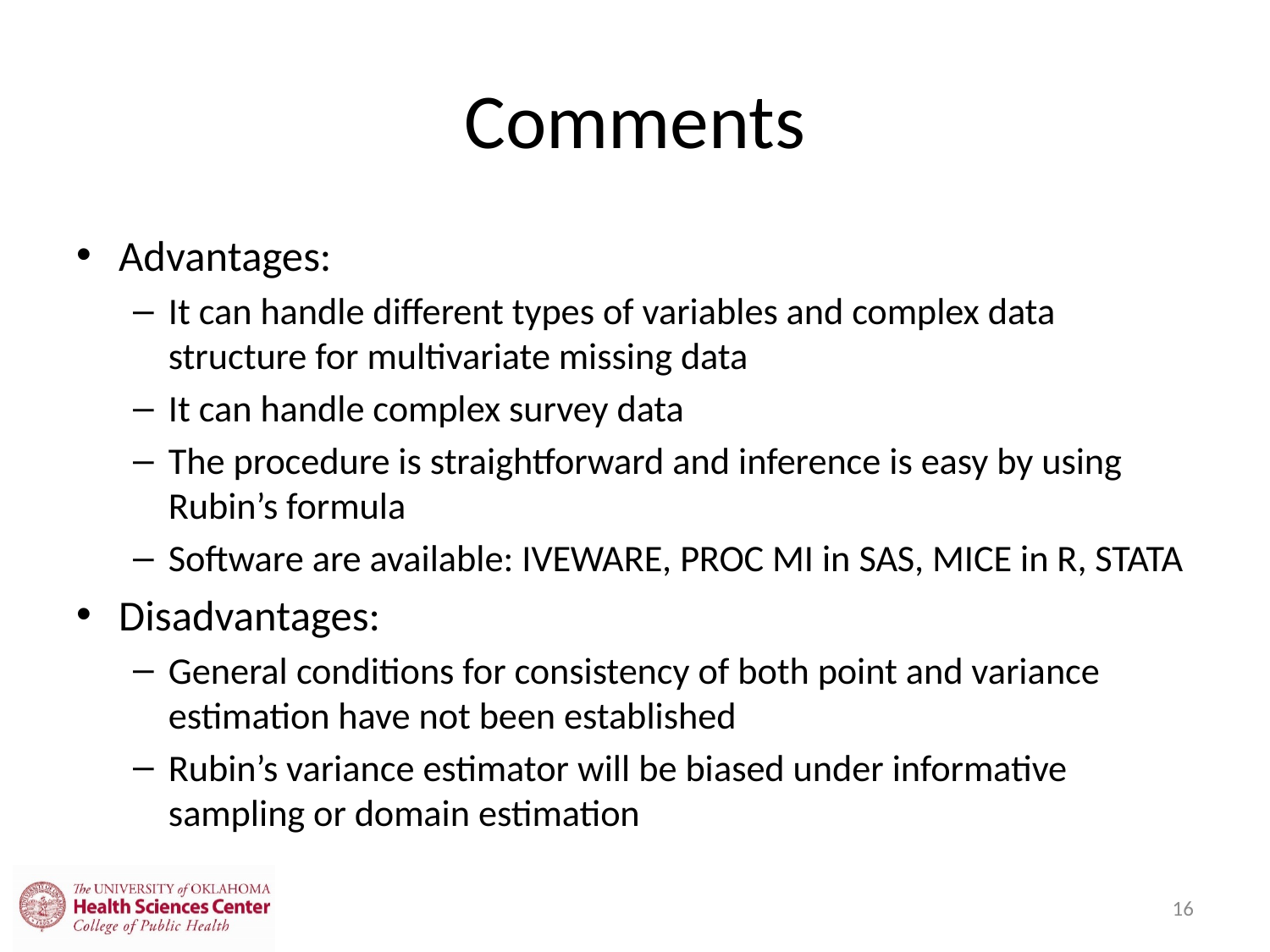

# Comments
Advantages:
It can handle different types of variables and complex data structure for multivariate missing data
It can handle complex survey data
The procedure is straightforward and inference is easy by using Rubin’s formula
Software are available: IVEWARE, PROC MI in SAS, MICE in R, STATA
Disadvantages:
General conditions for consistency of both point and variance estimation have not been established
Rubin’s variance estimator will be biased under informative sampling or domain estimation

16